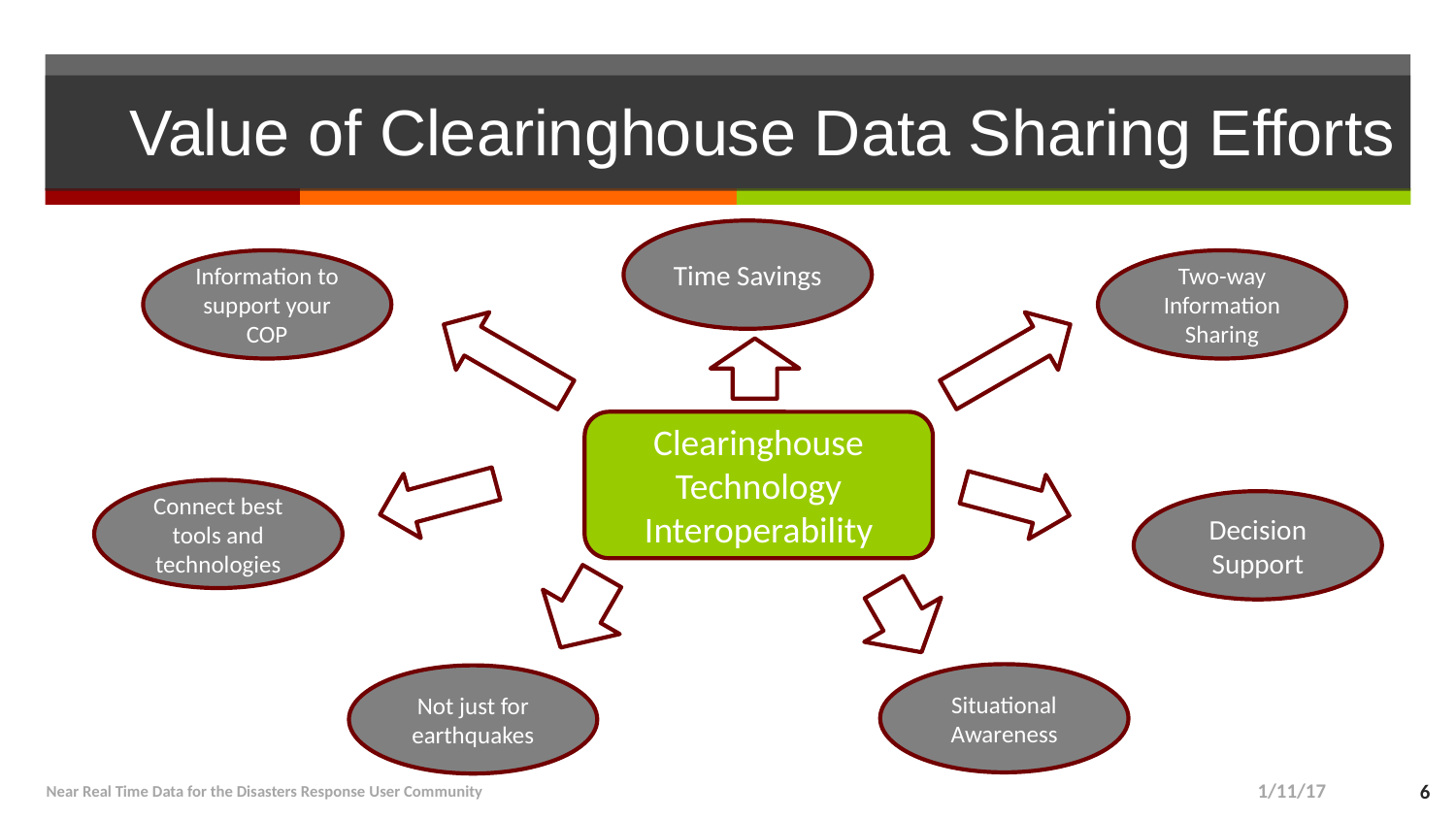

# Value of Clearinghouse Data Sharing Efforts
Time Savings
Information to support your COP
Two-way Information Sharing

Clearinghouse Technology Interoperability

Connect best tools and technologies
Decision Support

Situational Awareness
Not just for earthquakes
Near Real Time Data for the Disasters Response User Community
1/11/17
6